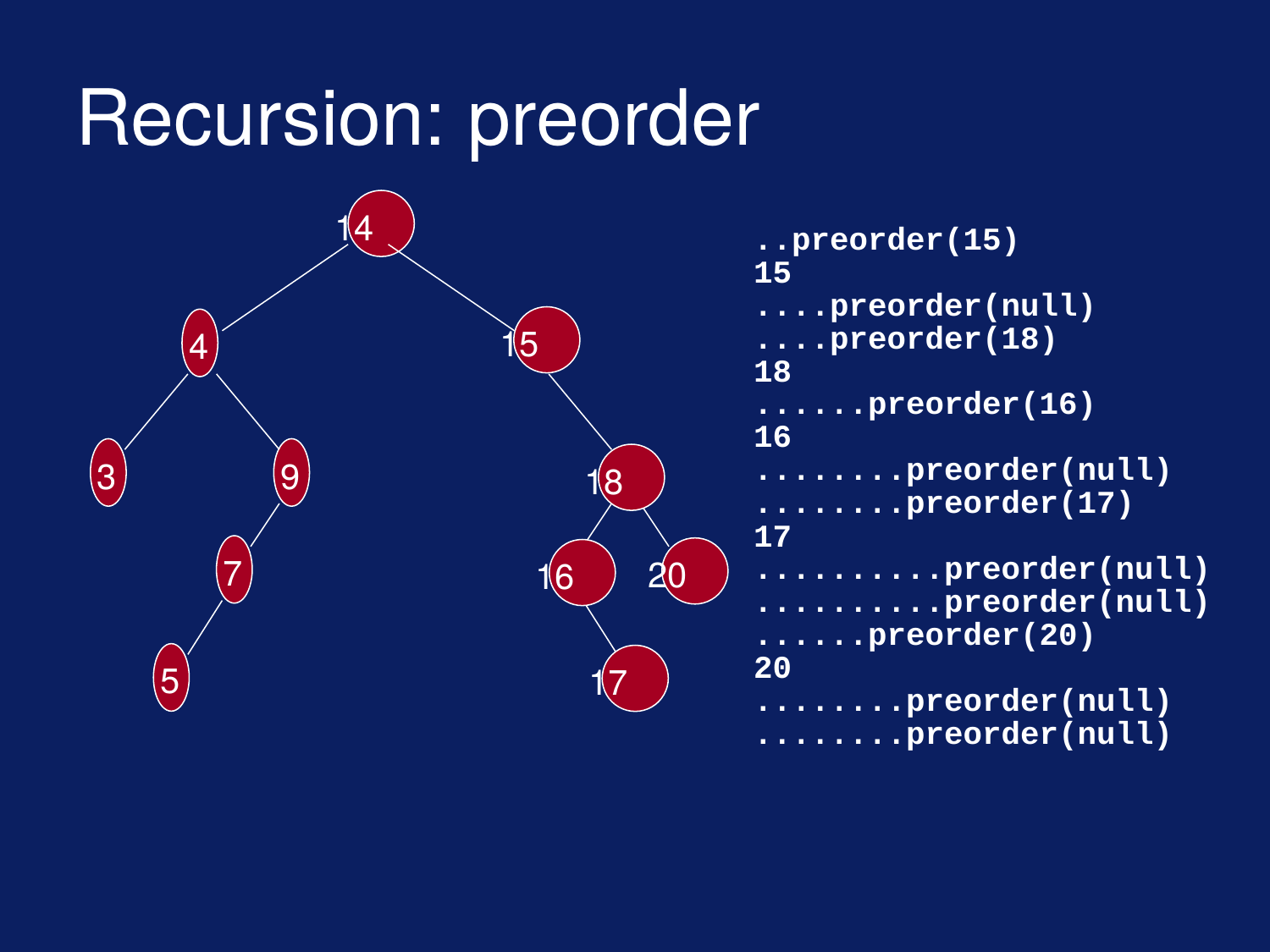

# Recursion: preorder

14
..preorder(15)
15
....preorder(null)
....preorder(18)
18
......preorder(16)
16
........preorder(null)
........preorder(17)
17
..........preorder(null)
..........preorder(null)
......preorder(20)
20
........preorder(null)
........preorder(null)

15

4

3

9

18

7

20

16

5

17